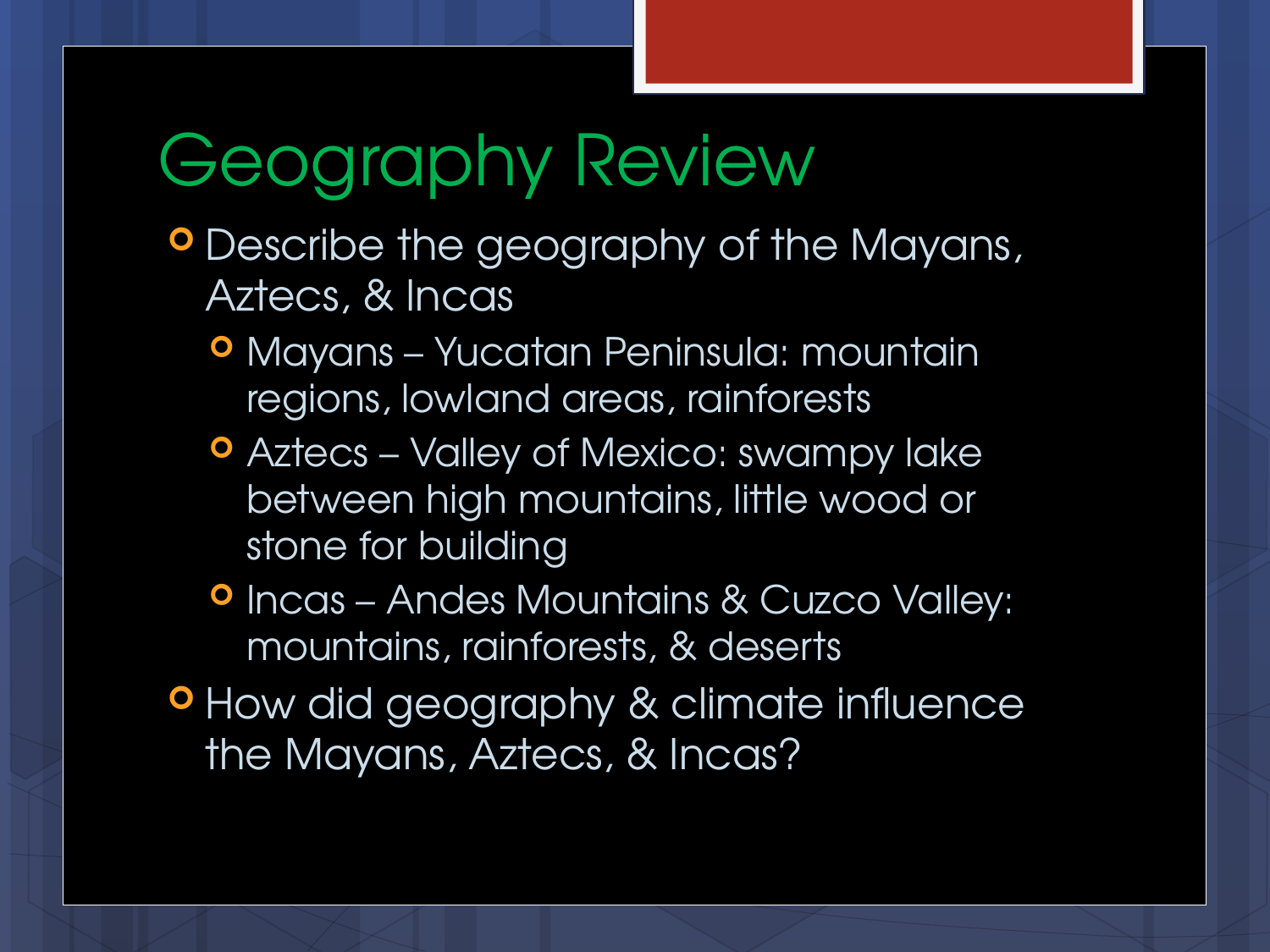

# Geography Review
Describe the geography of the Mayans, Aztecs, & Incas
Mayans – Yucatan Peninsula: mountain regions, lowland areas, rainforests
Aztecs – Valley of Mexico: swampy lake between high mountains, little wood or stone for building
Incas – Andes Mountains & Cuzco Valley: mountains, rainforests, & deserts
How did geography & climate influence the Mayans, Aztecs, & Incas?